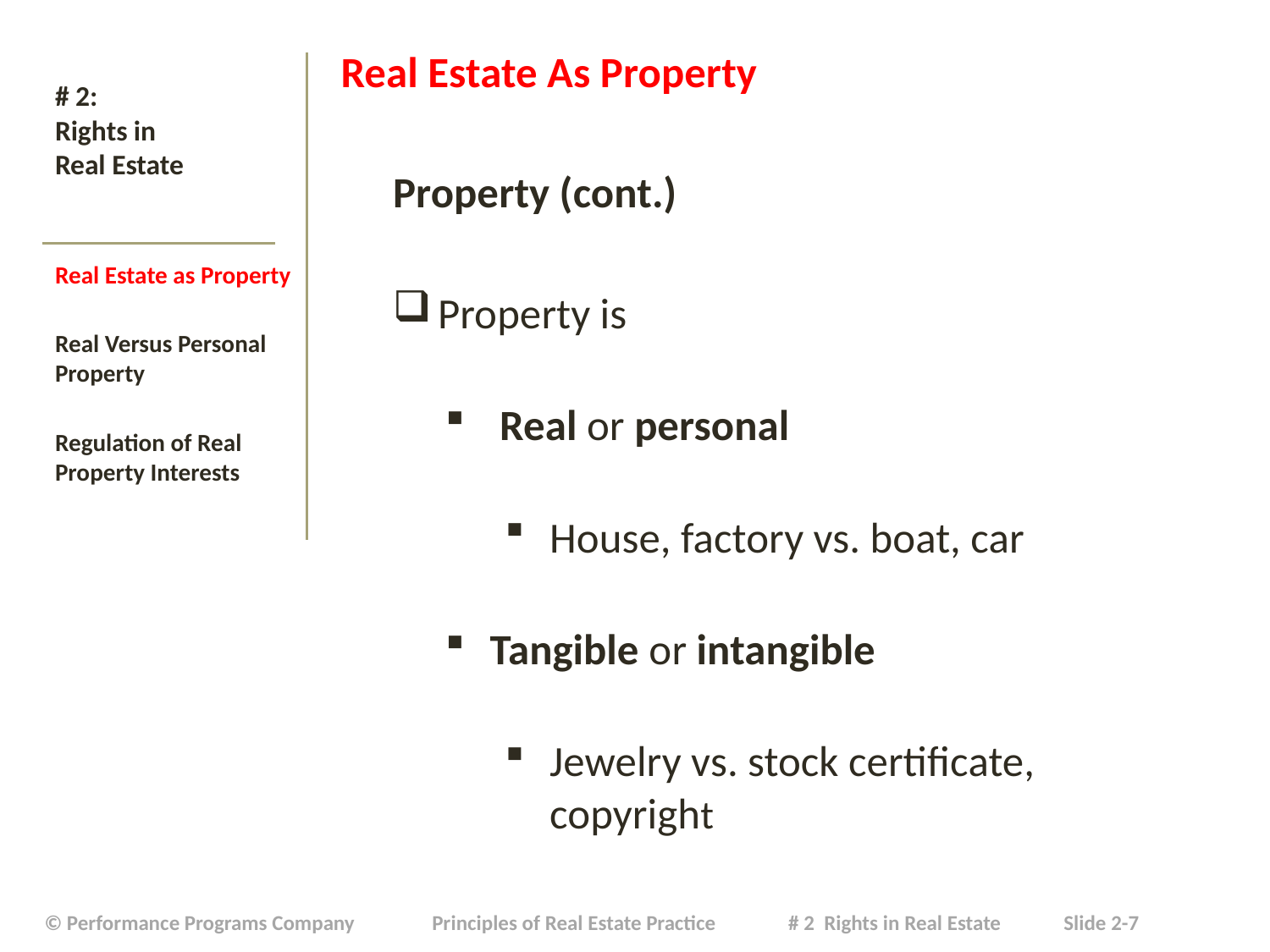

# # 2: Rights in Real Estate
Real Estate As Property

Property (cont.)

Property is
 Real or personal
House, factory vs. boat, car
Tangible or intangible
Jewelry vs. stock certificate, copyright

Real Estate as Property

Real Versus Personal Property

Regulation of Real Property Interests

| © Performance Programs Company Principles of Real Estate Practice # 2 Rights in Real Estate Slide 2-7 |
| --- |